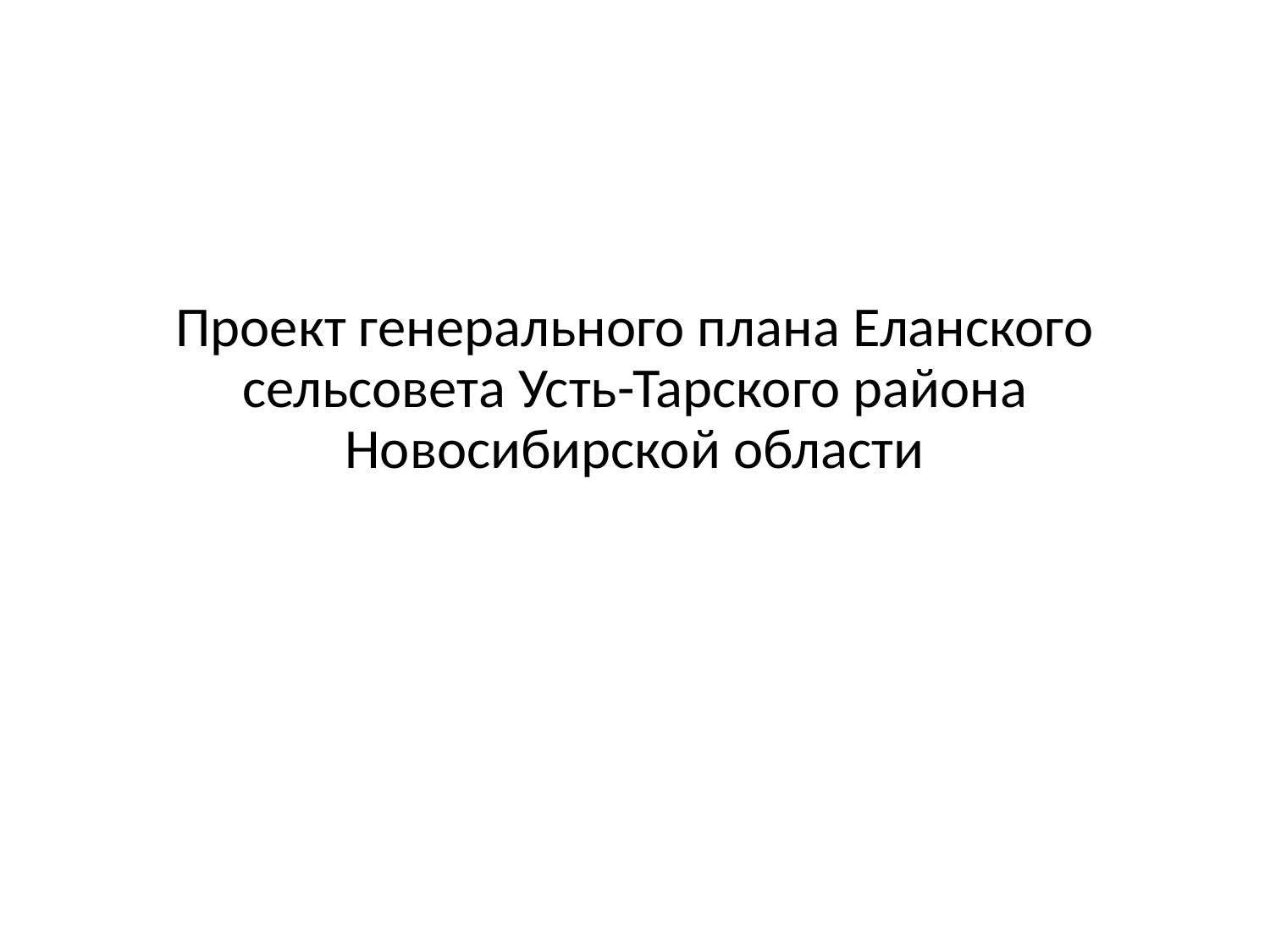

# Проект генерального плана Еланского сельсовета Усть-Тарского района Новосибирской области